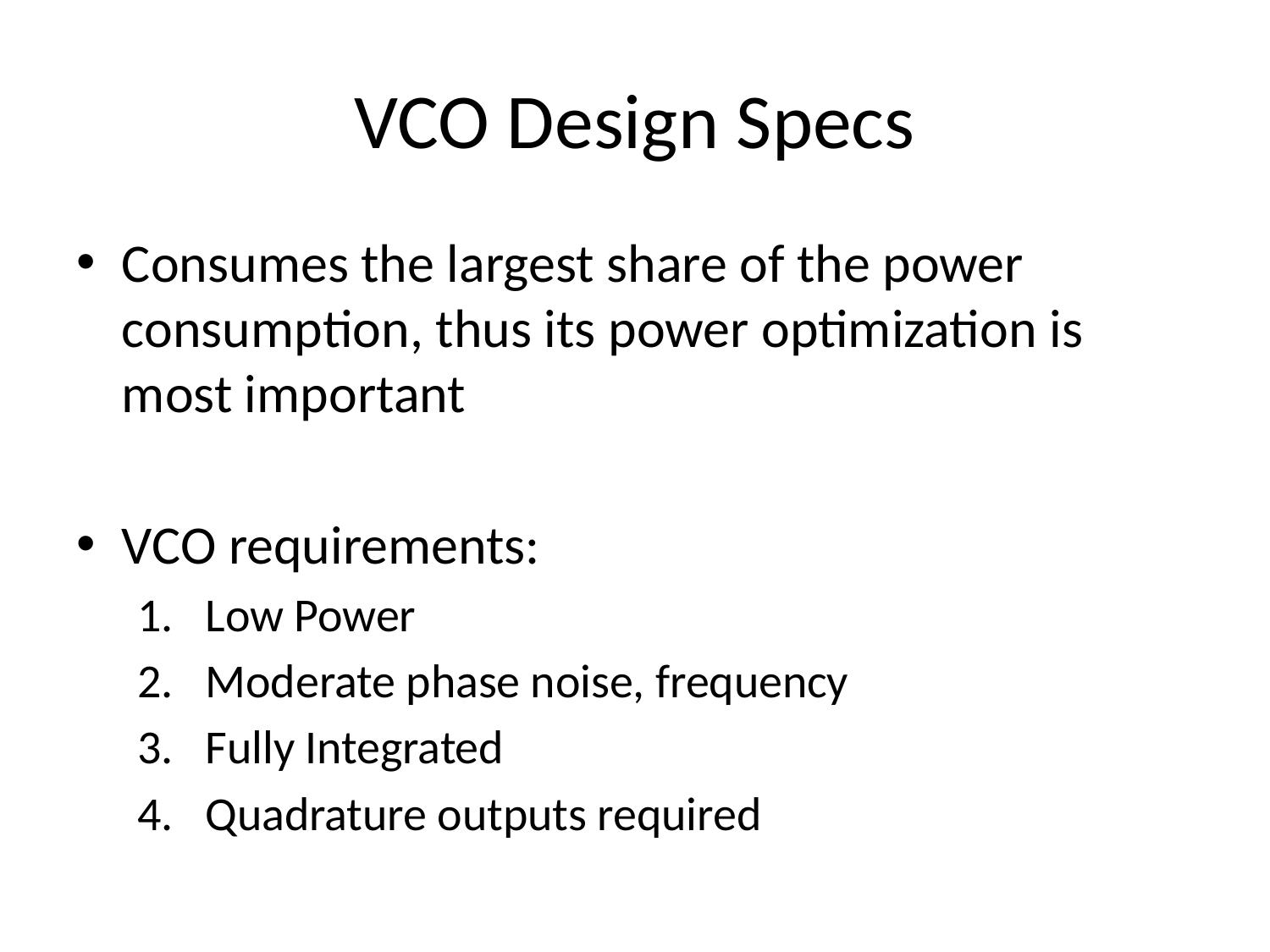

# VCO Design Specs
Consumes the largest share of the power consumption, thus its power optimization is most important

VCO requirements:
Low Power
Moderate phase noise, frequency
Fully Integrated
Quadrature outputs required